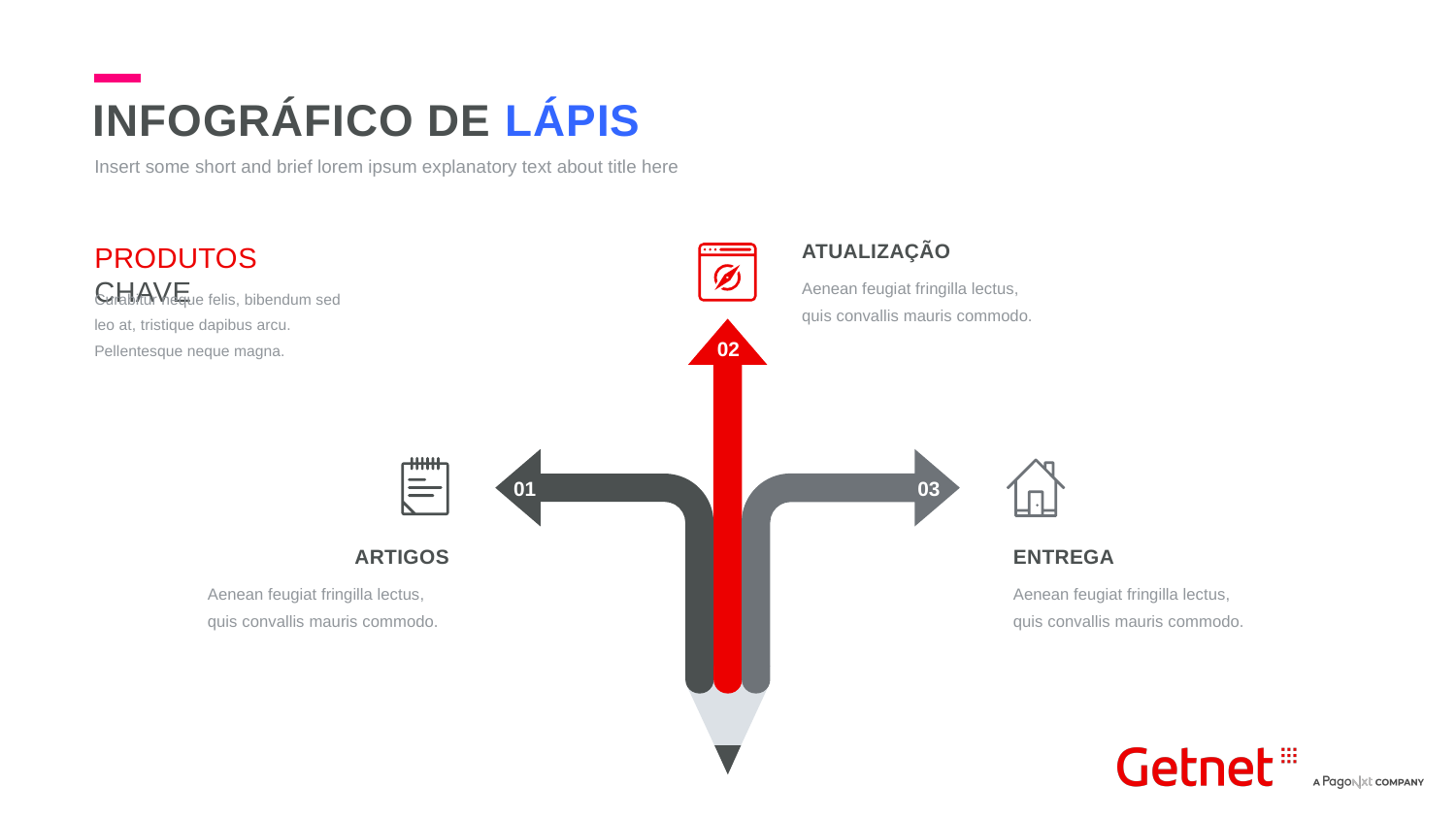

INFOGRÁFICO DE LÁPIS
Insert some short and brief lorem ipsum explanatory text about title here
ATUALIZAÇÃO
Aenean feugiat fringilla lectus, quis convallis mauris commodo.
Produtos chave
Curabitur neque felis, bibendum sed leo at, tristique dapibus arcu. Pellentesque neque magna.

02

01
03
ENTREGA
Aenean feugiat fringilla lectus, quis convallis mauris commodo.
ARTIGOS
Aenean feugiat fringilla lectus, quis convallis mauris commodo.